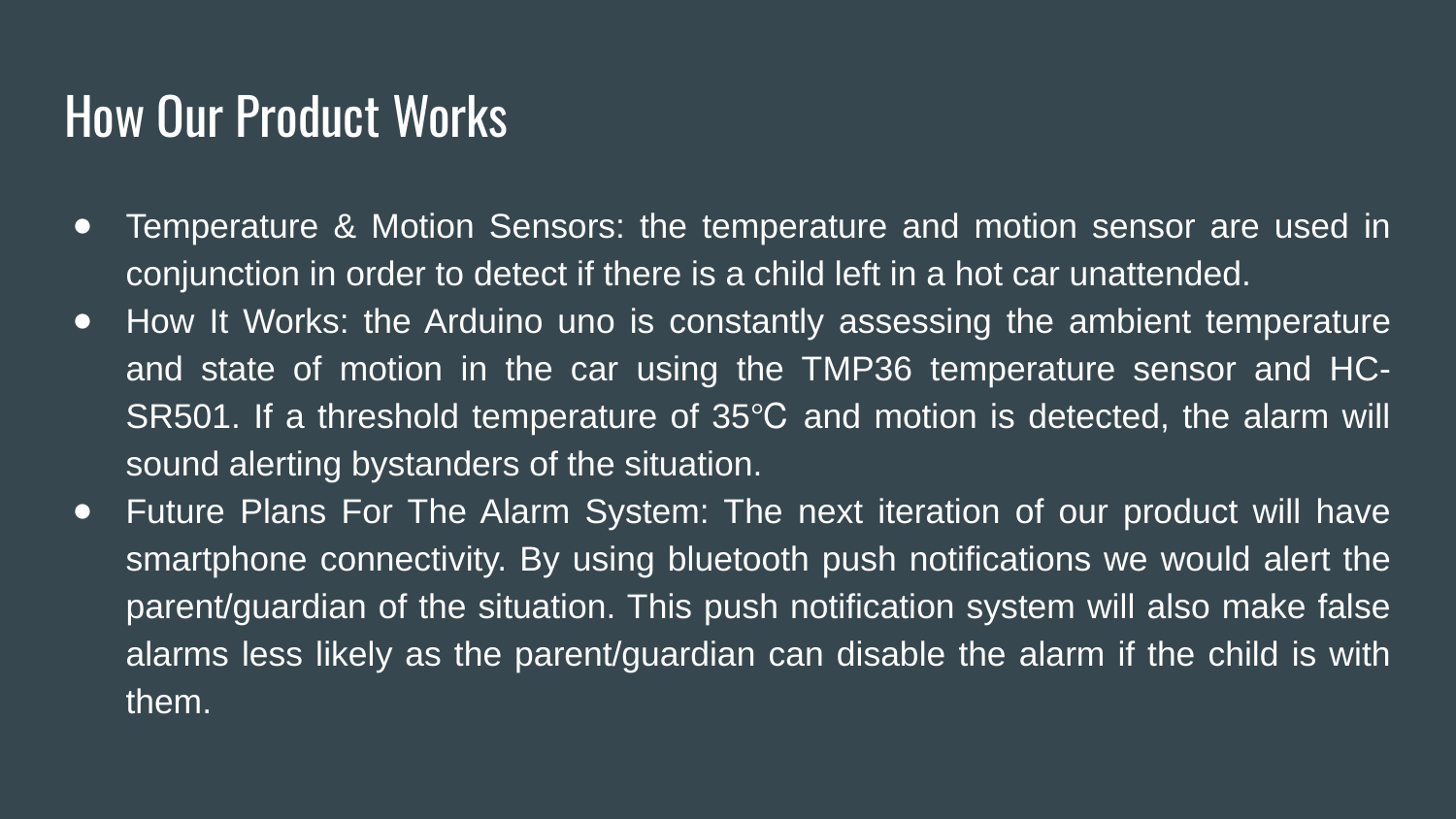

# How Our Product Works
Temperature & Motion Sensors: the temperature and motion sensor are used in conjunction in order to detect if there is a child left in a hot car unattended.
How It Works: the Arduino uno is constantly assessing the ambient temperature and state of motion in the car using the TMP36 temperature sensor and HC-SR501. If a threshold temperature of 35℃ and motion is detected, the alarm will sound alerting bystanders of the situation.
Future Plans For The Alarm System: The next iteration of our product will have smartphone connectivity. By using bluetooth push notifications we would alert the parent/guardian of the situation. This push notification system will also make false alarms less likely as the parent/guardian can disable the alarm if the child is with them.